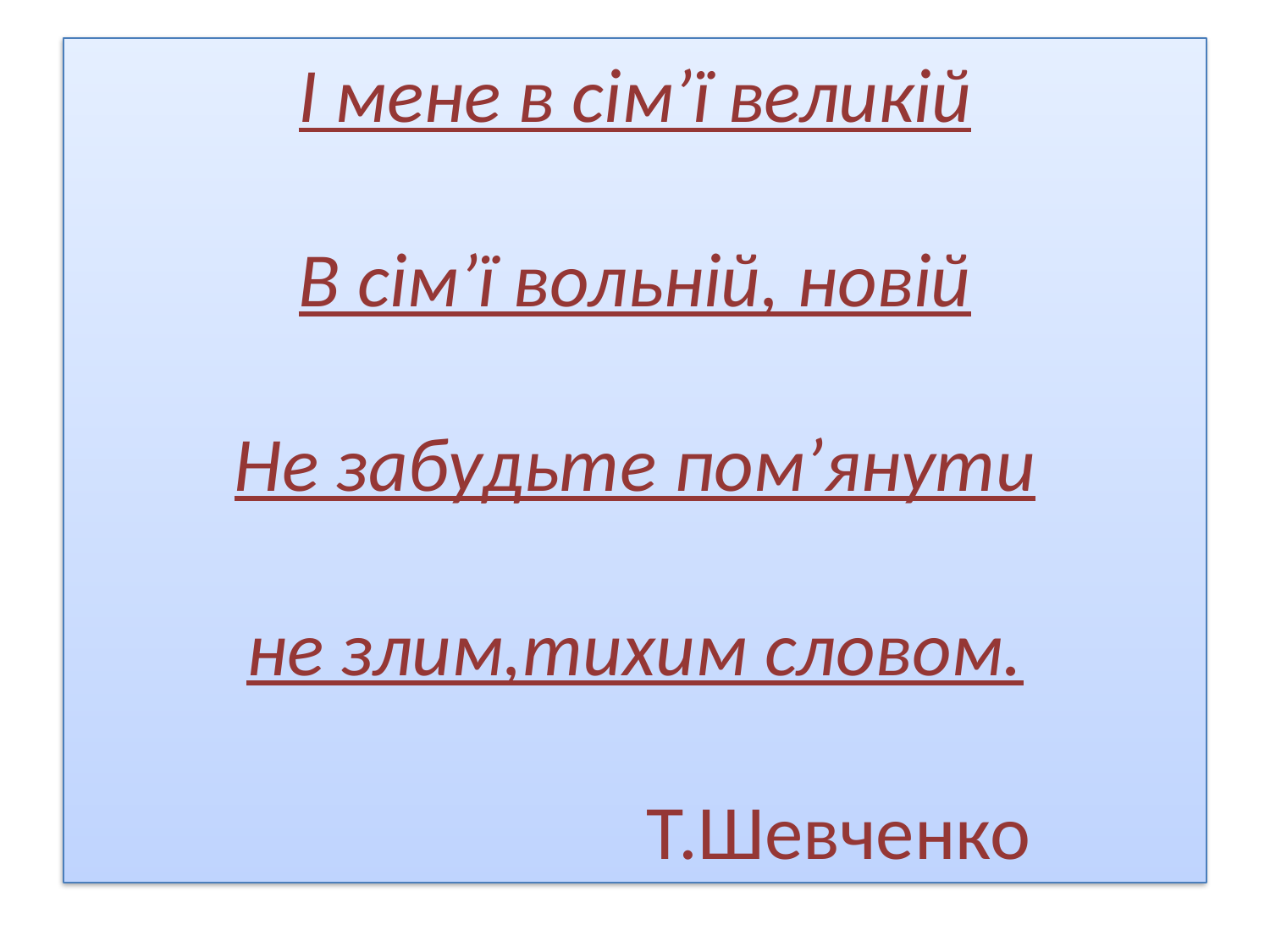

# І мене в сім’ї великій В сім’ї вольній, новій Не забудьте пом’янути не злим,тихим словом. Т.Шевченко